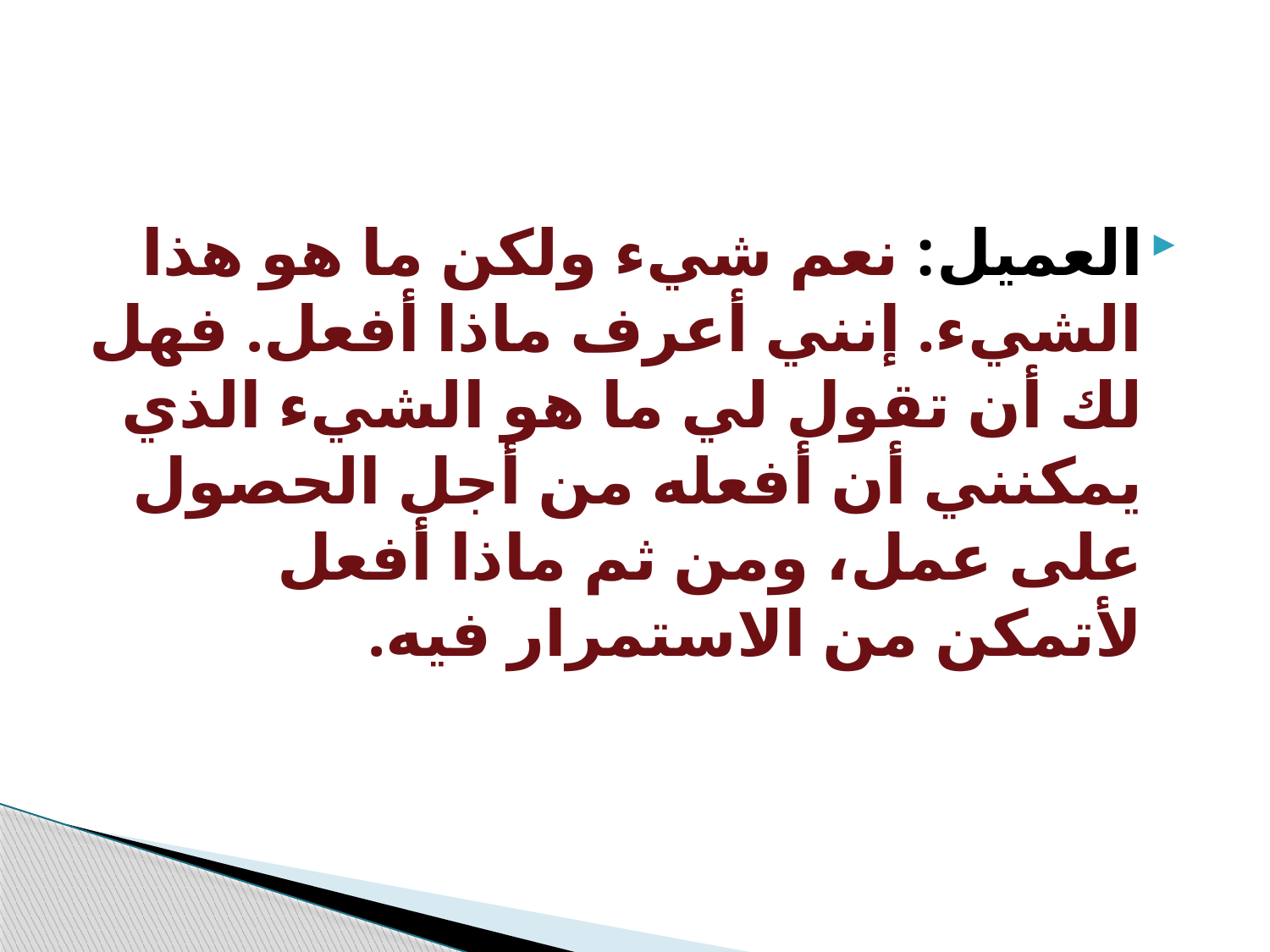

#
العميل: نعم شيء ولكن ما هو هذا الشيء. إنني أعرف ماذا أفعل. فهل لك أن تقول لي ما هو الشيء الذي يمكنني أن أفعله من أجل الحصول على عمل، ومن ثم ماذا أفعل لأتمكن من الاستمرار فيه.